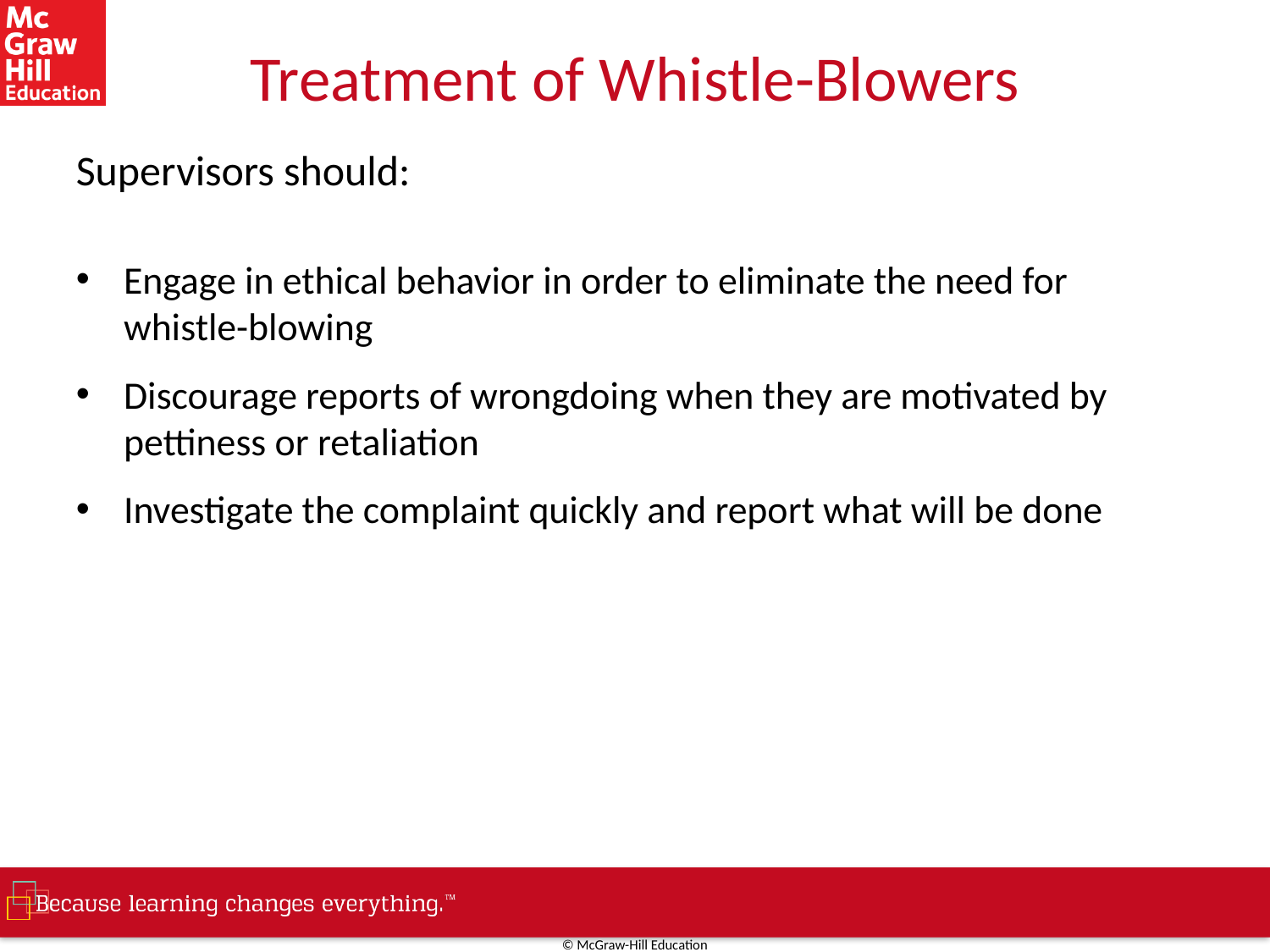

# Treatment of Whistle-Blowers
Supervisors should:

Engage in ethical behavior in order to eliminate the need for whistle-blowing
Discourage reports of wrongdoing when they are motivated by pettiness or retaliation
Investigate the complaint quickly and report what will be done